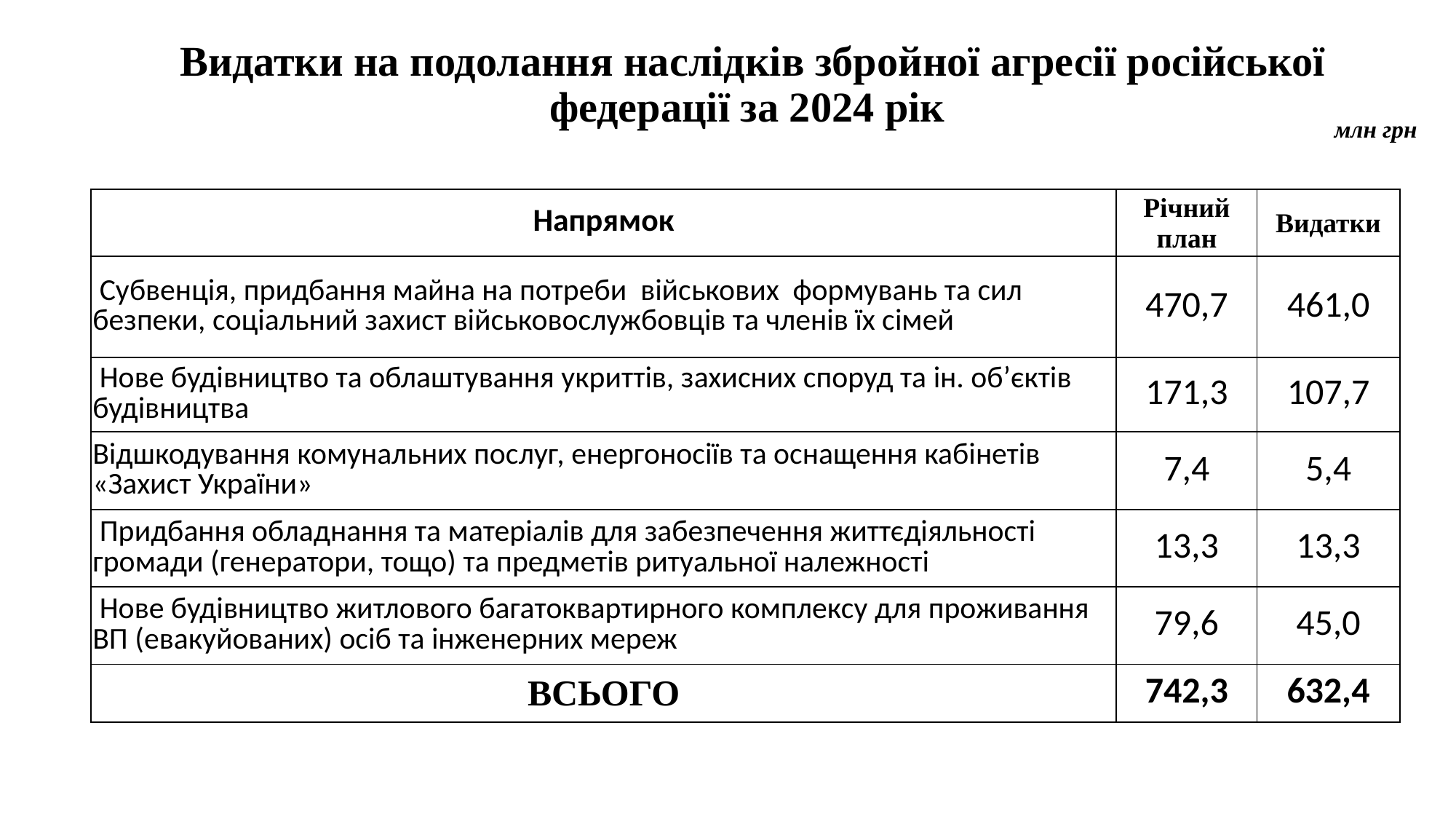

# Видатки на подолання наслідків збройної агресії російської федерації за 2024 рік

млн грн
| Напрямок | Річний план | Видатки |
| --- | --- | --- |
| Субвенція, придбання майна на потреби військових формувань та сил безпеки, соціальний захист військовослужбовців та членів їх сімей | 470,7 | 461,0 |
| Нове будівництво та облаштування укриттів, захисних споруд та ін. об’єктів будівництва | 171,3 | 107,7 |
| Відшкодування комунальних послуг, енергоносіїв та оснащення кабінетів «Захист України» | 7,4 | 5,4 |
| Придбання обладнання та матеріалів для забезпечення життєдіяльності громади (генератори, тощо) та предметів ритуальної належності | 13,3 | 13,3 |
| Нове будівництво житлового багатоквартирного комплексу для проживання ВП (евакуйованих) осіб та інженерних мереж | 79,6 | 45,0 |
| ВСЬОГО | 742,3 | 632,4 |